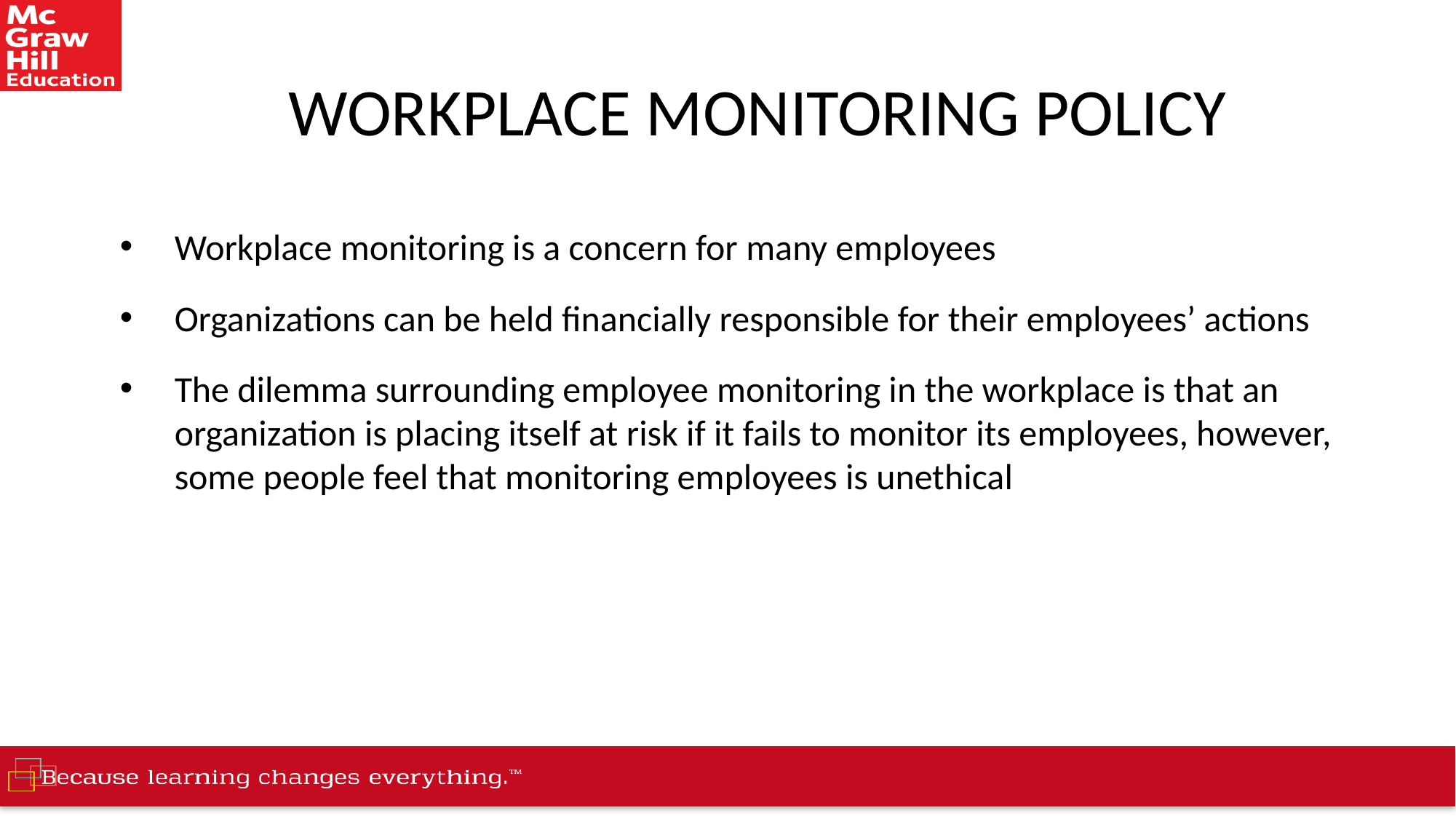

# WORKPLACE MONITORING POLICY
Workplace monitoring is a concern for many employees
Organizations can be held financially responsible for their employees’ actions
The dilemma surrounding employee monitoring in the workplace is that an organization is placing itself at risk if it fails to monitor its employees, however, some people feel that monitoring employees is unethical